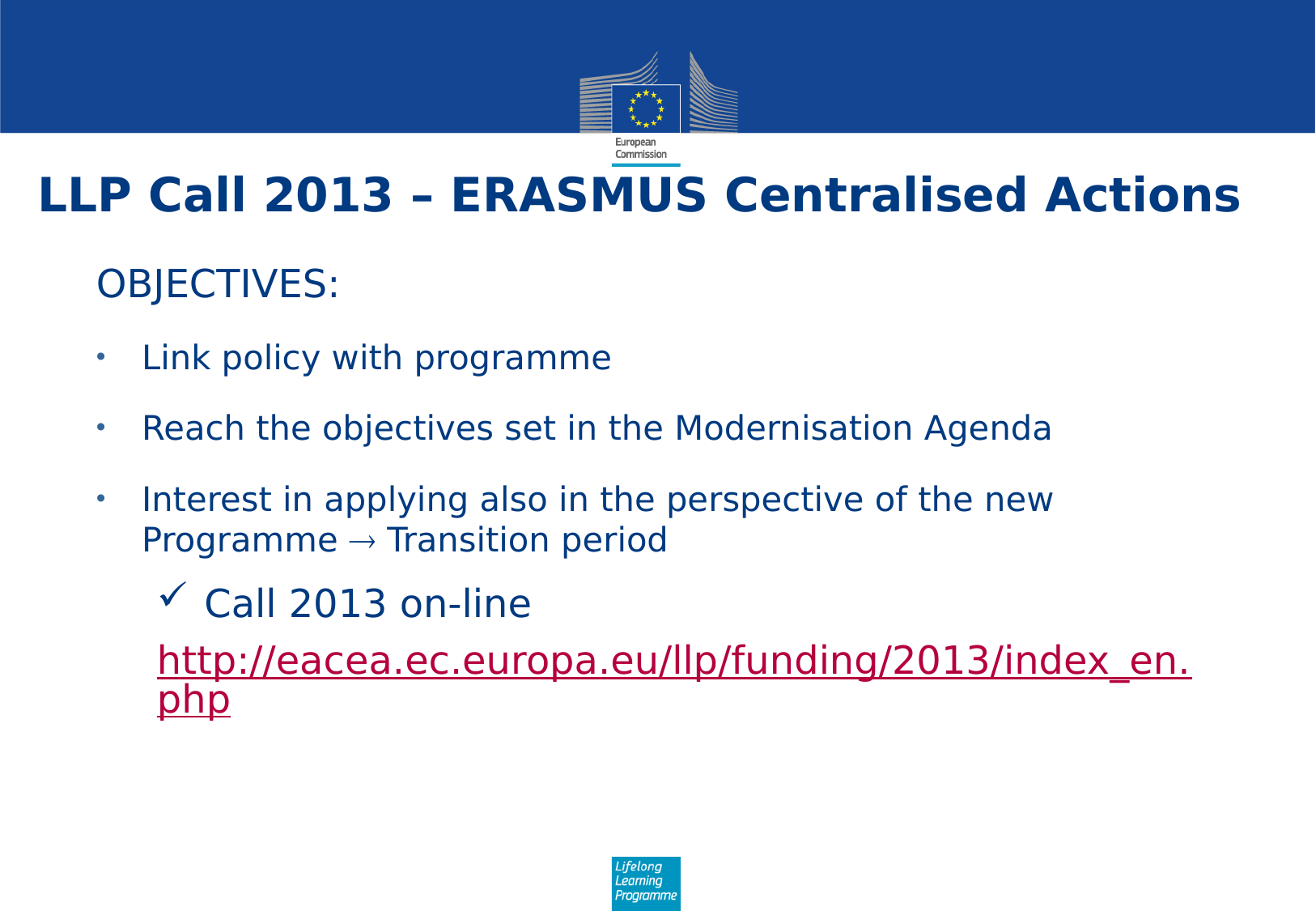

# LLP Call 2013 – ERASMUS Centralised Actions
OBJECTIVES:
Link policy with programme
Reach the objectives set in the Modernisation Agenda
Interest in applying also in the perspective of the new Programme → Transition period
Call 2013 on-line
http://eacea.ec.europa.eu/llp/funding/2013/index_en.php